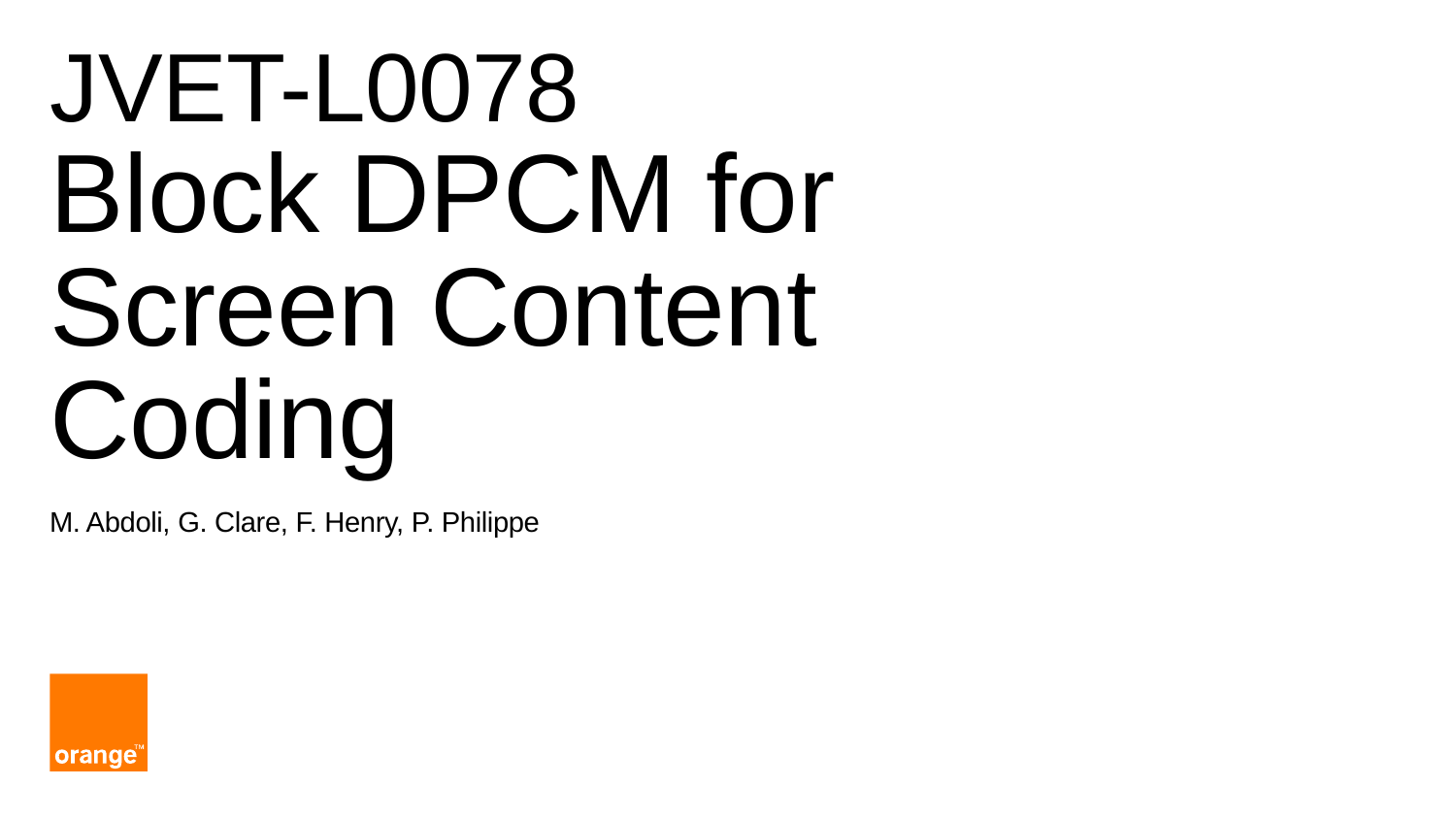

# JVET-L0078 Block DPCM for Screen Content Coding
M. Abdoli, G. Clare, F. Henry, P. Philippe